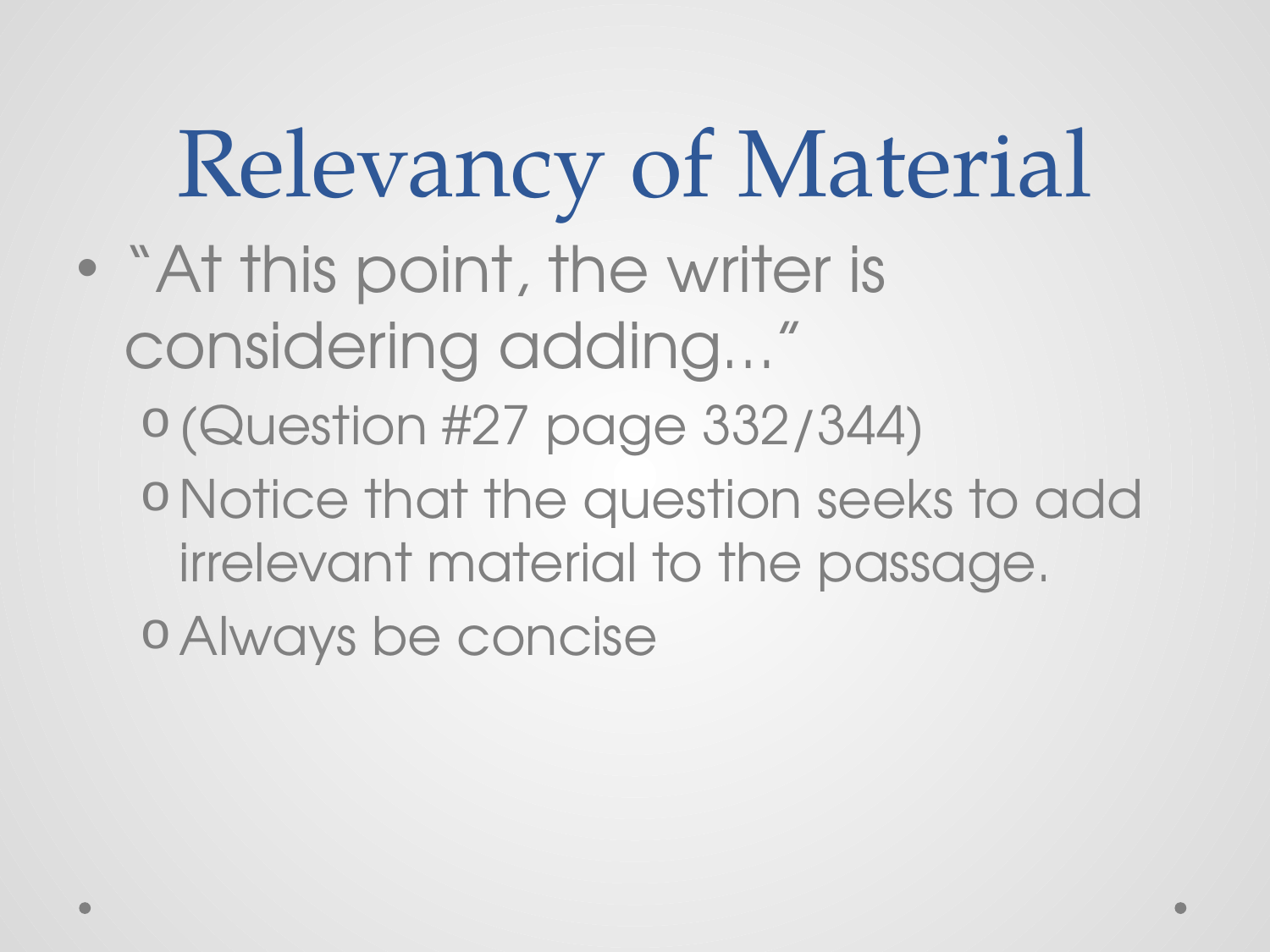

# Relevancy of Material
“At this point, the writer is considering adding…”
(Question #27 page 332/344)
Notice that the question seeks to add irrelevant material to the passage.
Always be concise